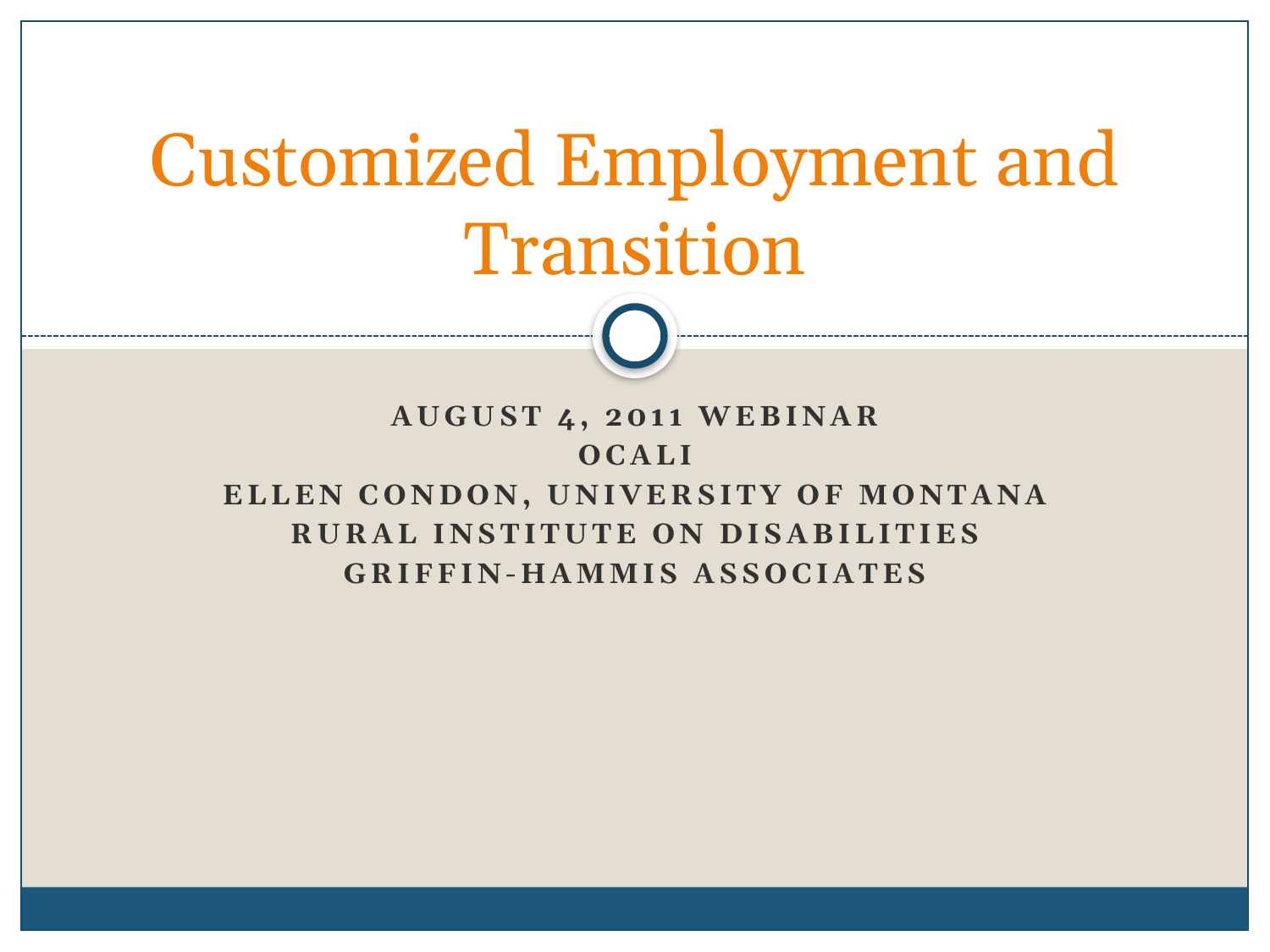

# Customized Employment and Transition
August 4, 2011 Webinar
OCALI
Ellen Condon, University of Montana
Rural Institute on Disabilities
Griffin-Hammis Associates